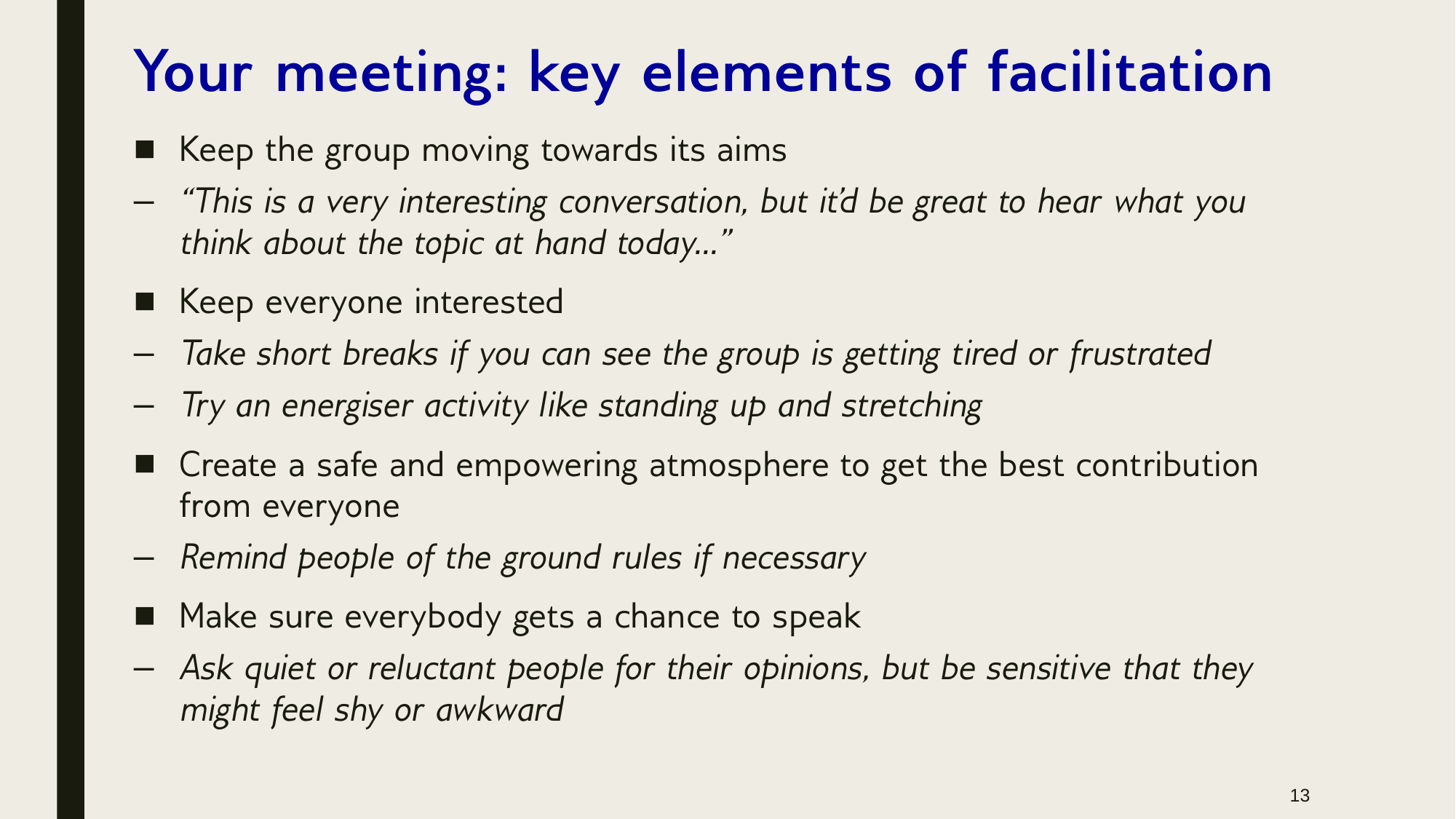

Your meeting: key elements of facilitation
Keep the group moving towards its aims
“This is a very interesting conversation, but it’d be great to hear what you think about the topic at hand today...”
Keep everyone interested
Take short breaks if you can see the group is getting tired or frustrated
Try an energiser activity like standing up and stretching
Create a safe and empowering atmosphere to get the best contribution from everyone
Remind people of the ground rules if necessary
Make sure everybody gets a chance to speak
Ask quiet or reluctant people for their opinions, but be sensitive that they might feel shy or awkward

13